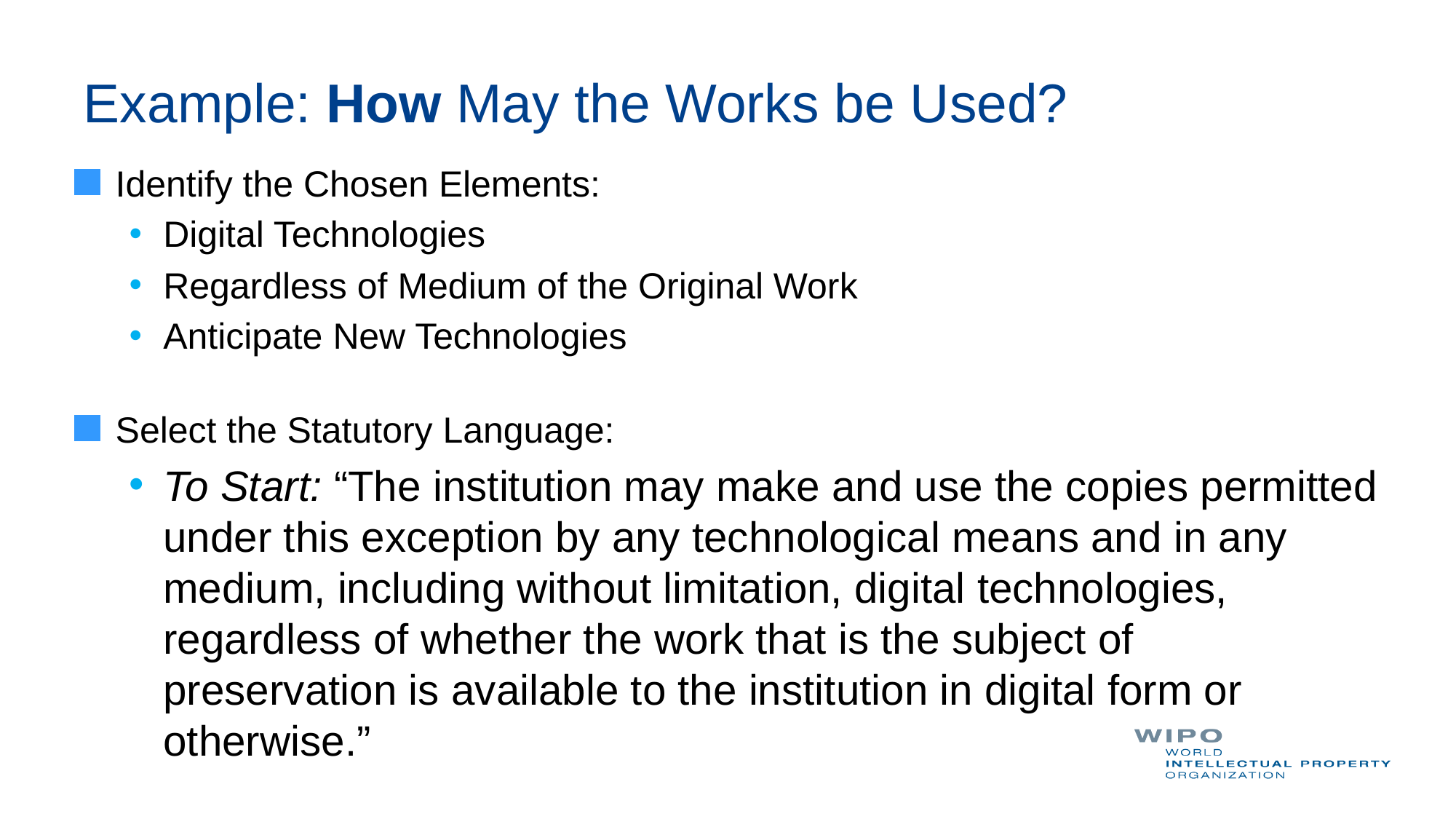

# Example: How May the Works be Used?
Identify the Chosen Elements:
Digital Technologies
Regardless of Medium of the Original Work
Anticipate New Technologies

Select the Statutory Language:
To Start: “The institution may make and use the copies permitted under this exception by any technological means and in any medium, including without limitation, digital technologies, regardless of whether the work that is the subject of preservation is available to the institution in digital form or otherwise.”